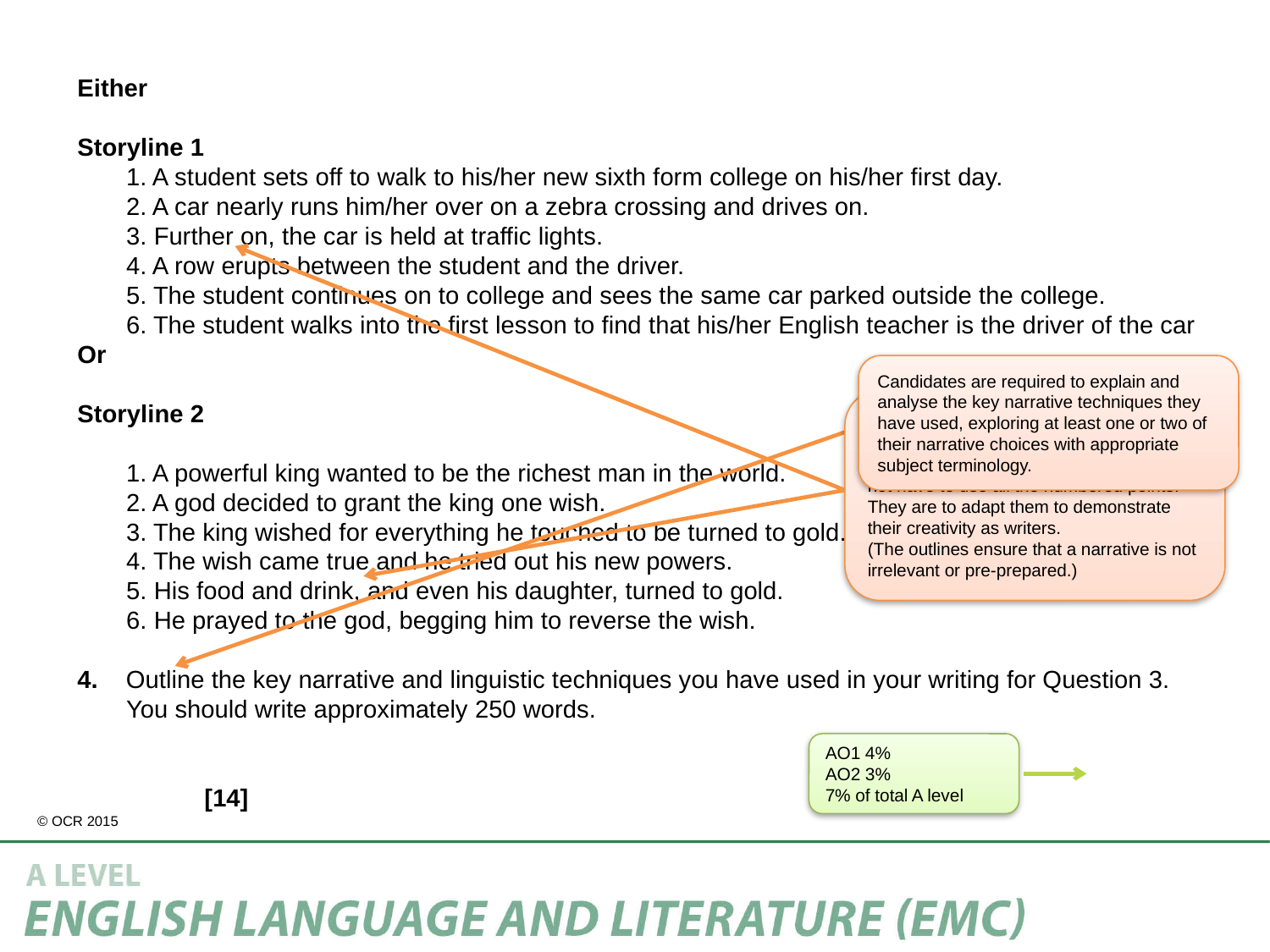

Either

Storyline 1
       1. A student sets off to walk to his/her new sixth form college on his/her first day.
       2. A car nearly runs him/her over on a zebra crossing and drives on.
       3. Further on, the car is held at traffic lights.
       4. A row erupts between the student and the driver.
       5. The student continues on to college and sees the same car parked outside the college.
       6. The student walks into the first lesson to find that his/her English teacher is the driver of the car
Or

Storyline 2

       1. A powerful king wanted to be the richest man in the world.
       2. A god decided to grant the king one wish.
       3. The king wished for everything he touched to be turned to gold.
       4. The wish came true and he tried out his new powers.
       5. His food and drink, and even his daughter, turned to gold.
       6. He prayed to the god, begging him to reverse the wish.

4.    Outline the key narrative and linguistic techniques you have used in your writing for Question 3.
       You should write approximately 250 words.
                                                                                                                                                                                                 								[14]
Candidates are required to explain and analyse the key narrative techniques they have used, exploring at least one or two of their narrative choices with appropriate subject terminology.
The outline is a starting point and does not have to be followed through in order. Candidates may start anywhere and do not have to use all the numbered points. They are to adapt them to demonstrate their creativity as writers.
(The outlines ensure that a narrative is not irrelevant or pre-prepared.)

AO1 4%
AO2 3%
7% of total A level